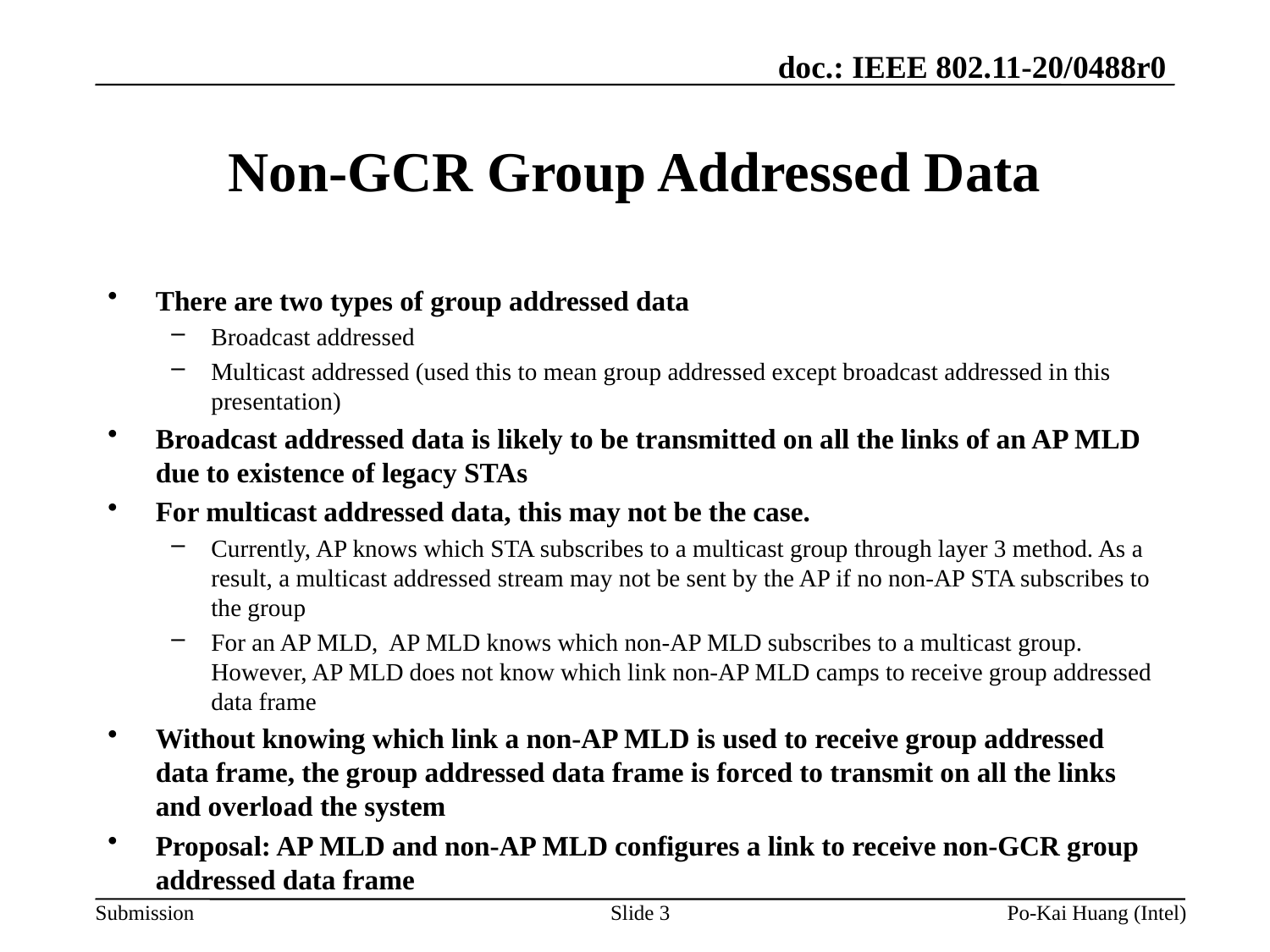

# Non-GCR Group Addressed Data
There are two types of group addressed data
Broadcast addressed
Multicast addressed (used this to mean group addressed except broadcast addressed in this presentation)
Broadcast addressed data is likely to be transmitted on all the links of an AP MLD due to existence of legacy STAs
For multicast addressed data, this may not be the case.
Currently, AP knows which STA subscribes to a multicast group through layer 3 method. As a result, a multicast addressed stream may not be sent by the AP if no non-AP STA subscribes to the group
For an AP MLD,  AP MLD knows which non-AP MLD subscribes to a multicast group. However, AP MLD does not know which link non-AP MLD camps to receive group addressed data frame
Without knowing which link a non-AP MLD is used to receive group addressed data frame, the group addressed data frame is forced to transmit on all the links and overload the system
Proposal: AP MLD and non-AP MLD configures a link to receive non-GCR group addressed data frame

Slide 3
Po-Kai Huang (Intel)